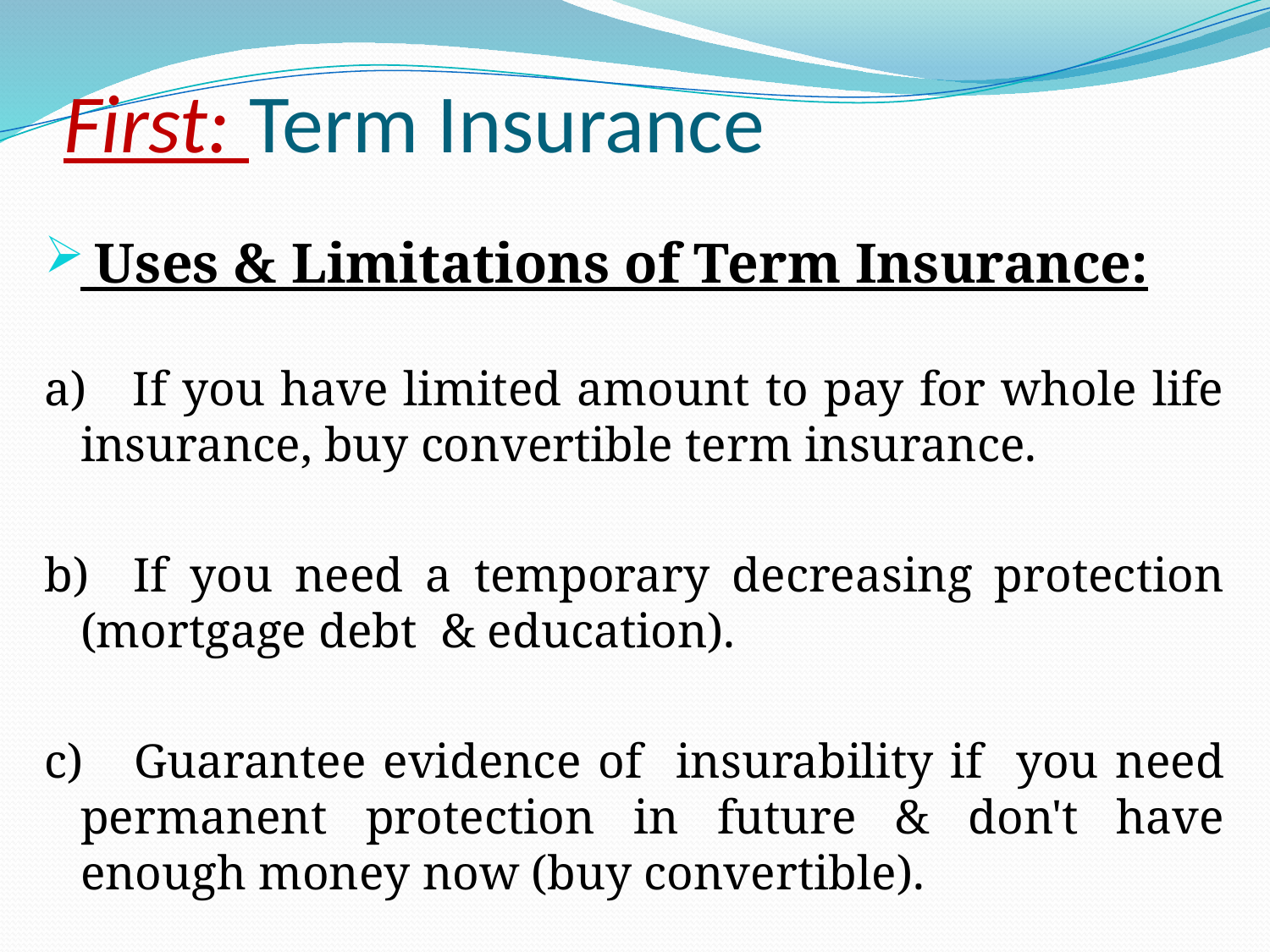

# First: Term Insurance
 Uses & Limitations of Term Insurance:

a)   If you have limited amount to pay for whole life insurance, buy convertible term insurance.

b)  If you need a temporary decreasing protection (mortgage debt  & education).

c)   Guarantee evidence of  insurability if  you need permanent protection in future & don't have enough money now (buy convertible).